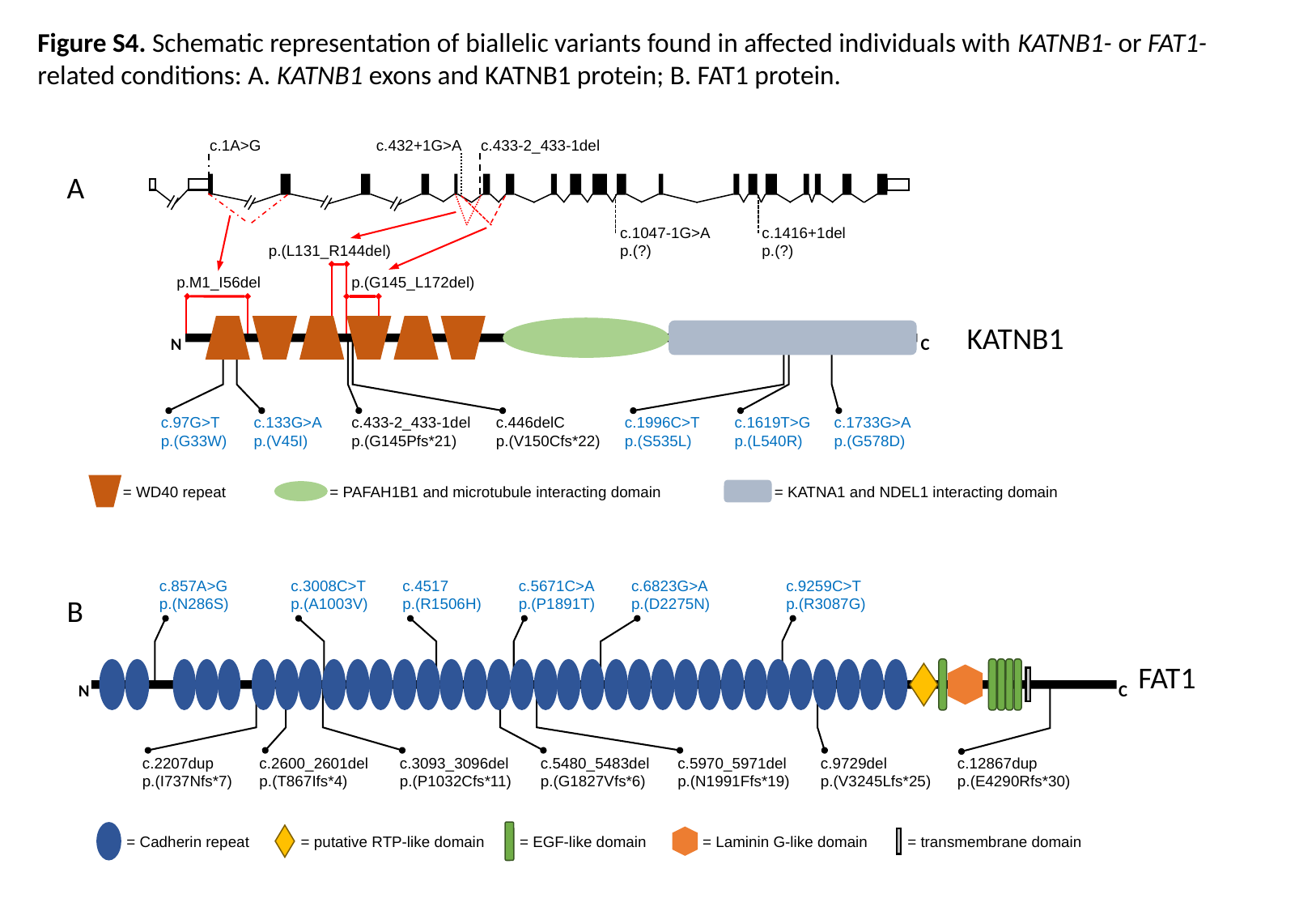

Figure S4. Schematic representation of biallelic variants found in affected individuals with KATNB1- or FAT1- related conditions: A. KATNB1 exons and KATNB1 protein; B. FAT1 protein.
c.1A>G
c.432+1G>A
c.433-2_433-1del

c.1047-1G>A
p.(?)
c.1416+1del
p.(?)
p.(L131_R144del)
p.(G145_L172del)
p.M1_I56del

c.97G>T
p.(G33W)
c.133G>A
p.(V45I)
c.433-2_433-1del
p.(G145Pfs*21)
c.446delC
p.(V150Cfs*22)
c.1996C>T
p.(S535L)
c.1619T>G
p.(L540R)
c.1733G>A
p.(G578D)

= WD40 repeat
= PAFAH1B1 and microtubule interacting domain

= KATNA1 and NDEL1 interacting domain

N
C
A
KATNB1
c.857A>G
p.(N286S)
c.3008C>T
p.(A1003V)
c.4517
p.(R1506H)
c.5671C>A
p.(P1891T)
c.6823G>A
p.(D2275N)
c.9259C>T
p.(R3087G)

c.2207dup
p.(I737Nfs*7)
c.2600_2601del
p.(T867Ifs*4)
c.3093_3096del
p.(P1032Cfs*11)
c.5480_5483del
p.(G1827Vfs*6)
c.5970_5971del
p.(N1991Ffs*19)
c.9729del
p.(V3245Lfs*25)
c.12867dup
p.(E4290Rfs*30)

= Cadherin repeat

= EGF-like domain

= putative RTP-like domain
= transmembrane domain

= Laminin G-like domain

N
C
B
FAT1